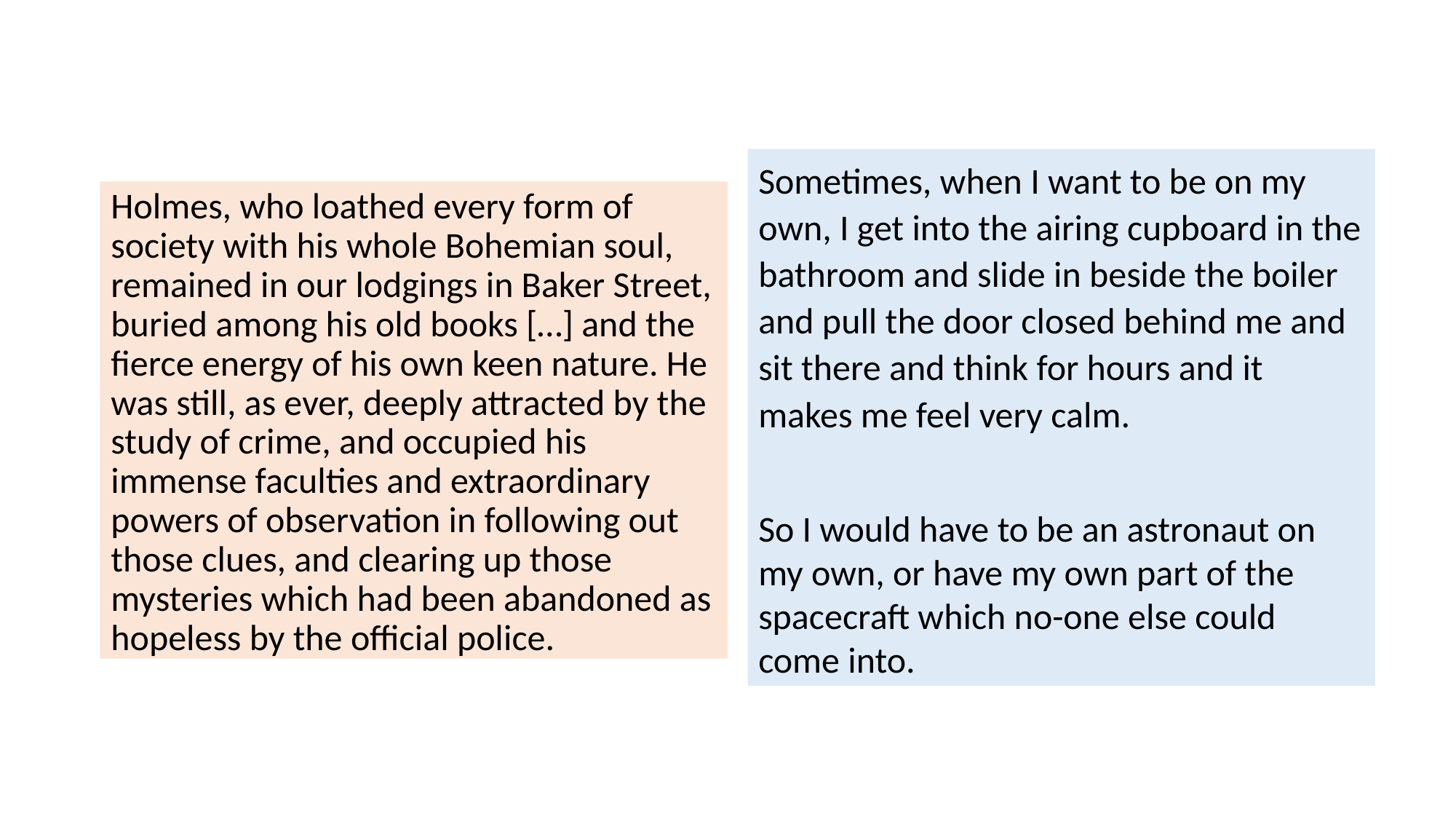

Sometimes, when I want to be on my own, I get into the airing cupboard in the bathroom and slide in beside the boiler and pull the door closed behind me and sit there and think for hours and it makes me feel very calm.

So I would have to be an astronaut on my own, or have my own part of the spacecraft which no-one else could come into.
Holmes, who loathed every form of society with his whole Bohemian soul, remained in our lodgings in Baker Street, buried among his old books […] and the fierce energy of his own keen nature. He was still, as ever, deeply attracted by the study of crime, and occupied his immense faculties and extraordinary powers of observation in following out those clues, and clearing up those mysteries which had been abandoned as hopeless by the official police.